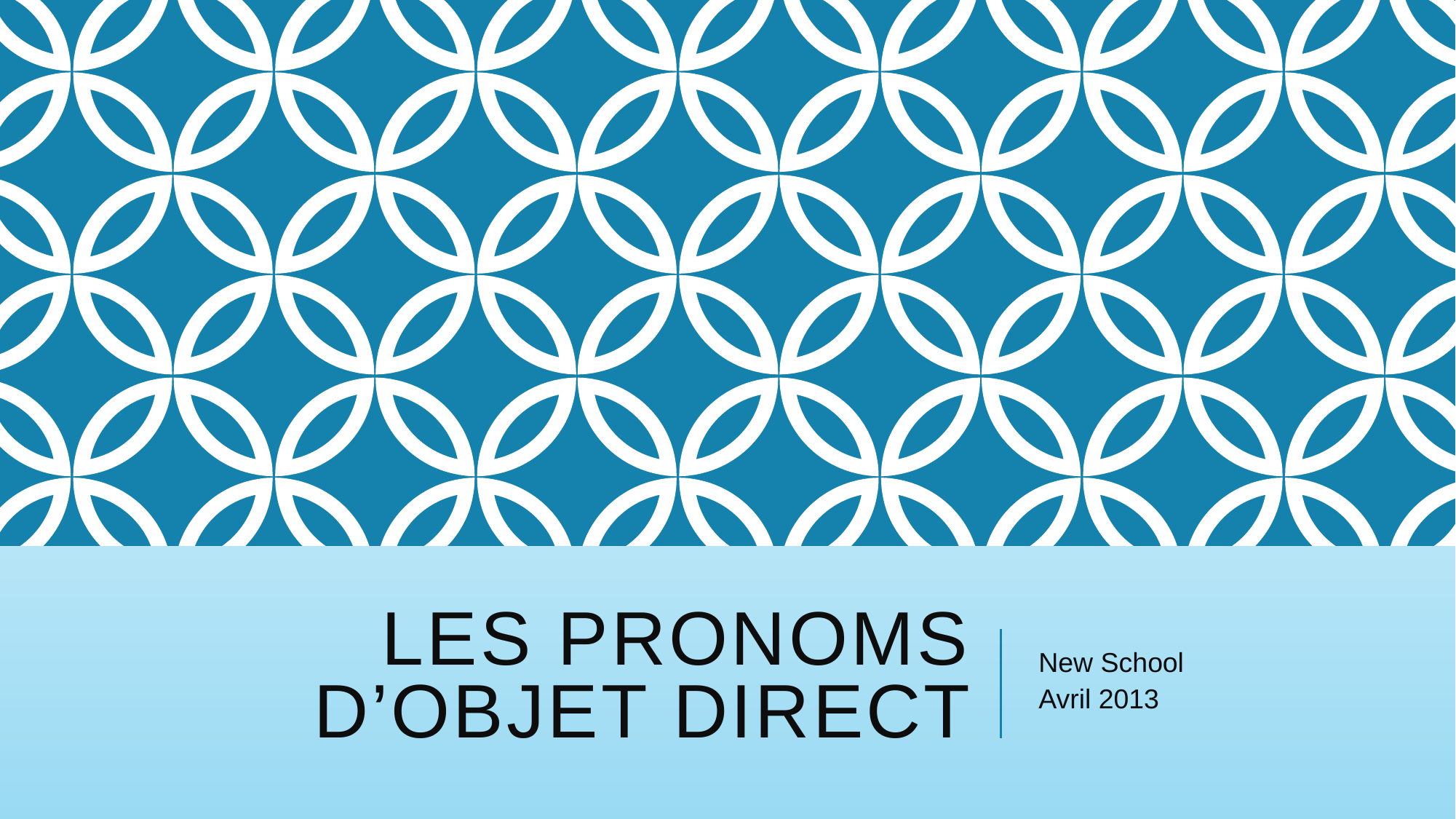

# Les pronoms d’objet direct
New School
Avril 2013